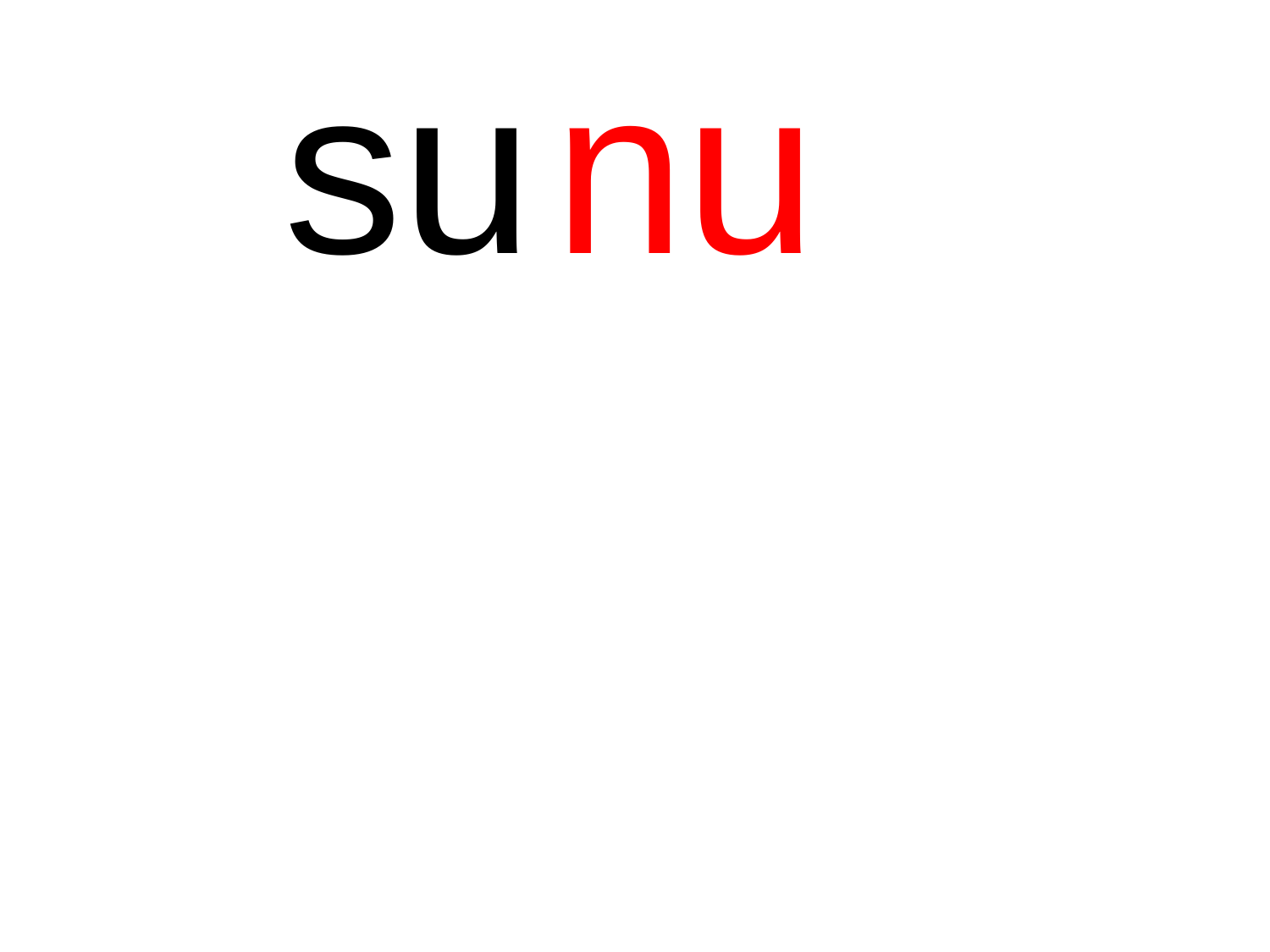

| su |
| --- |
| nu |
| --- |